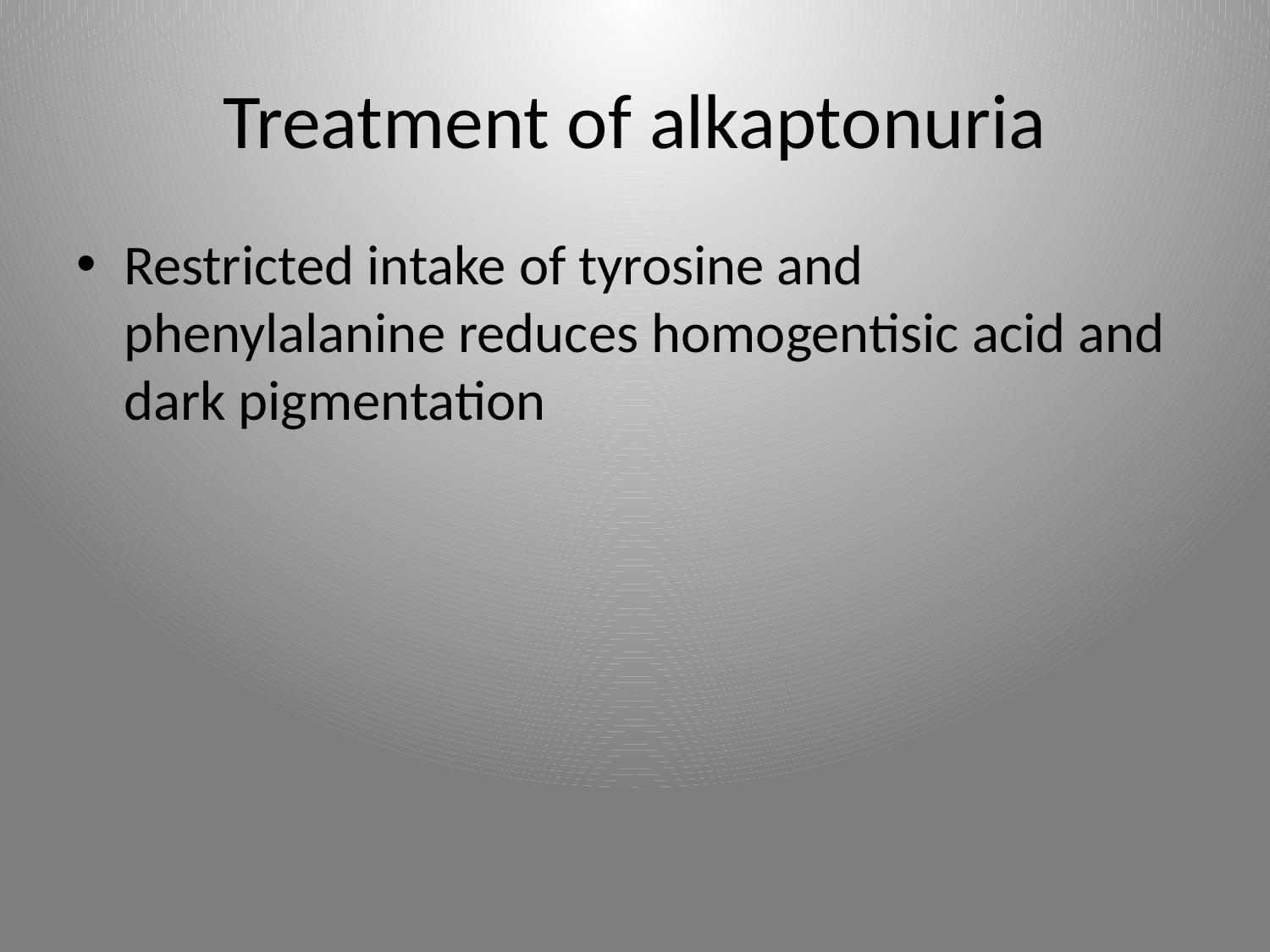

# Treatment of alkaptonuria
Restricted intake of tyrosine and phenylalanine reduces homogentisic acid and dark pigmentation